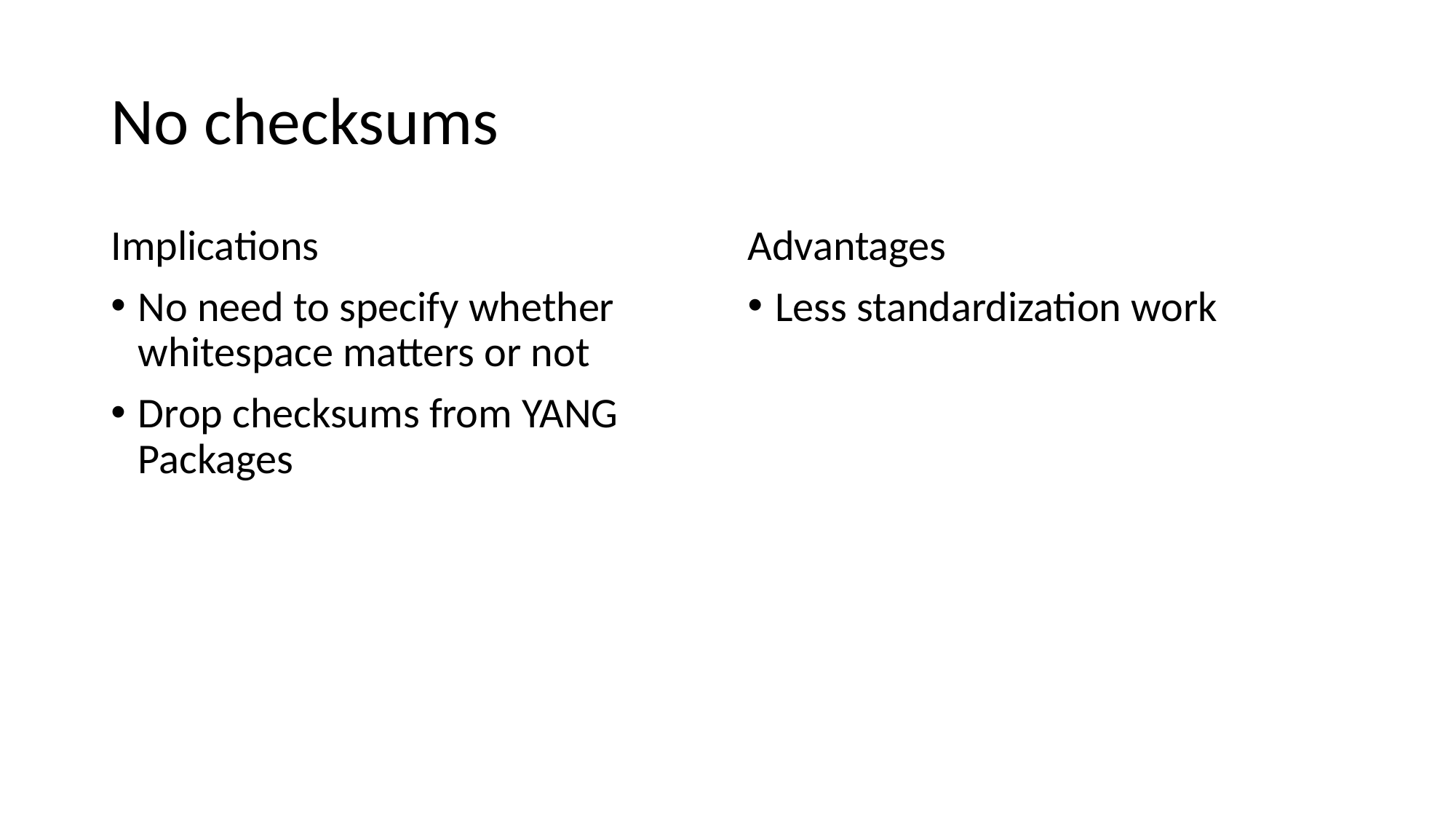

# No checksums
Implications
No need to specify whether whitespace matters or not
Drop checksums from YANG Packages

Advantages
Less standardization work